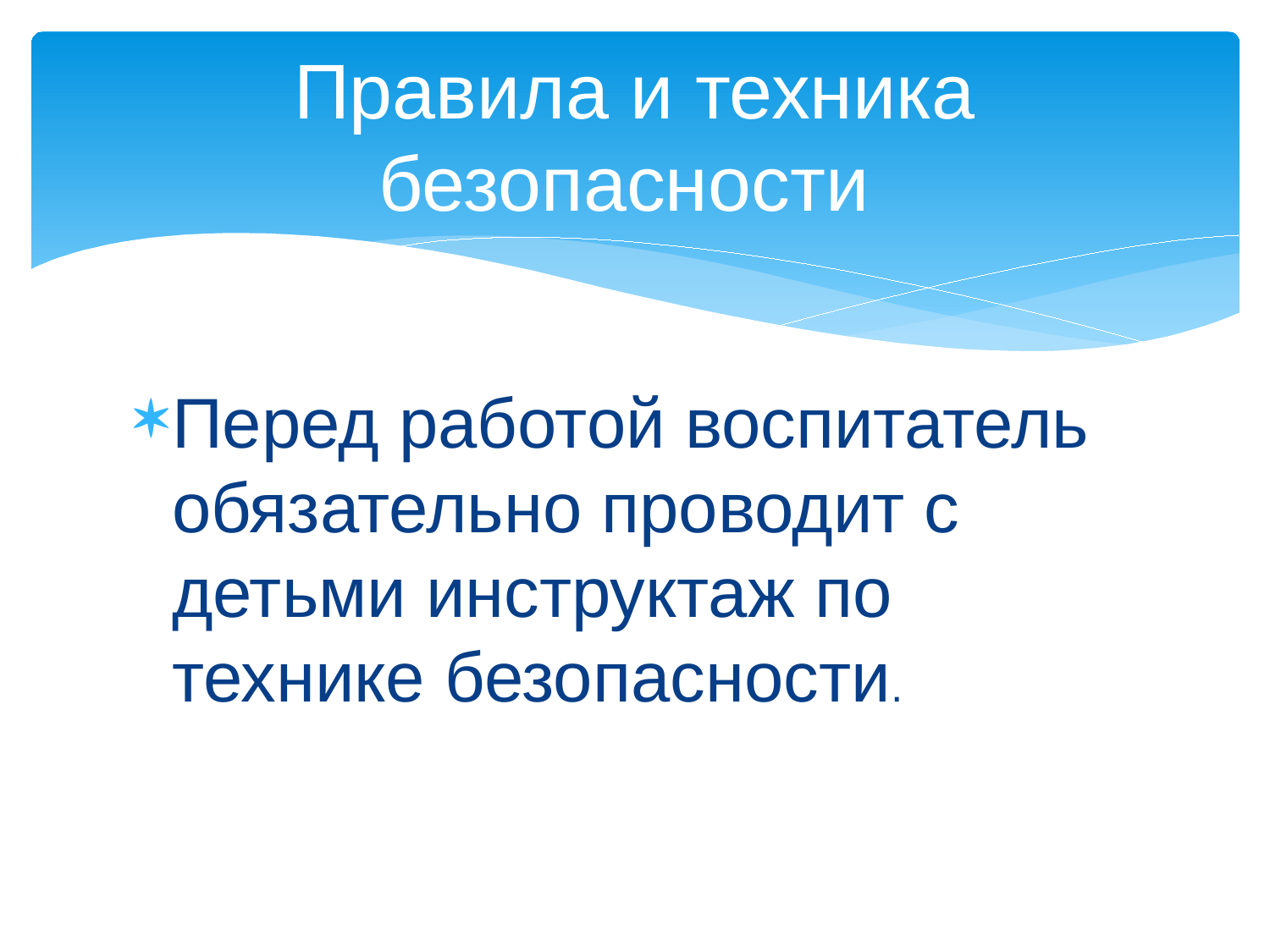

# Правила и техника безопасности
Перед работой воспитатель обязательно проводит с детьми инструктаж по технике безопасности.